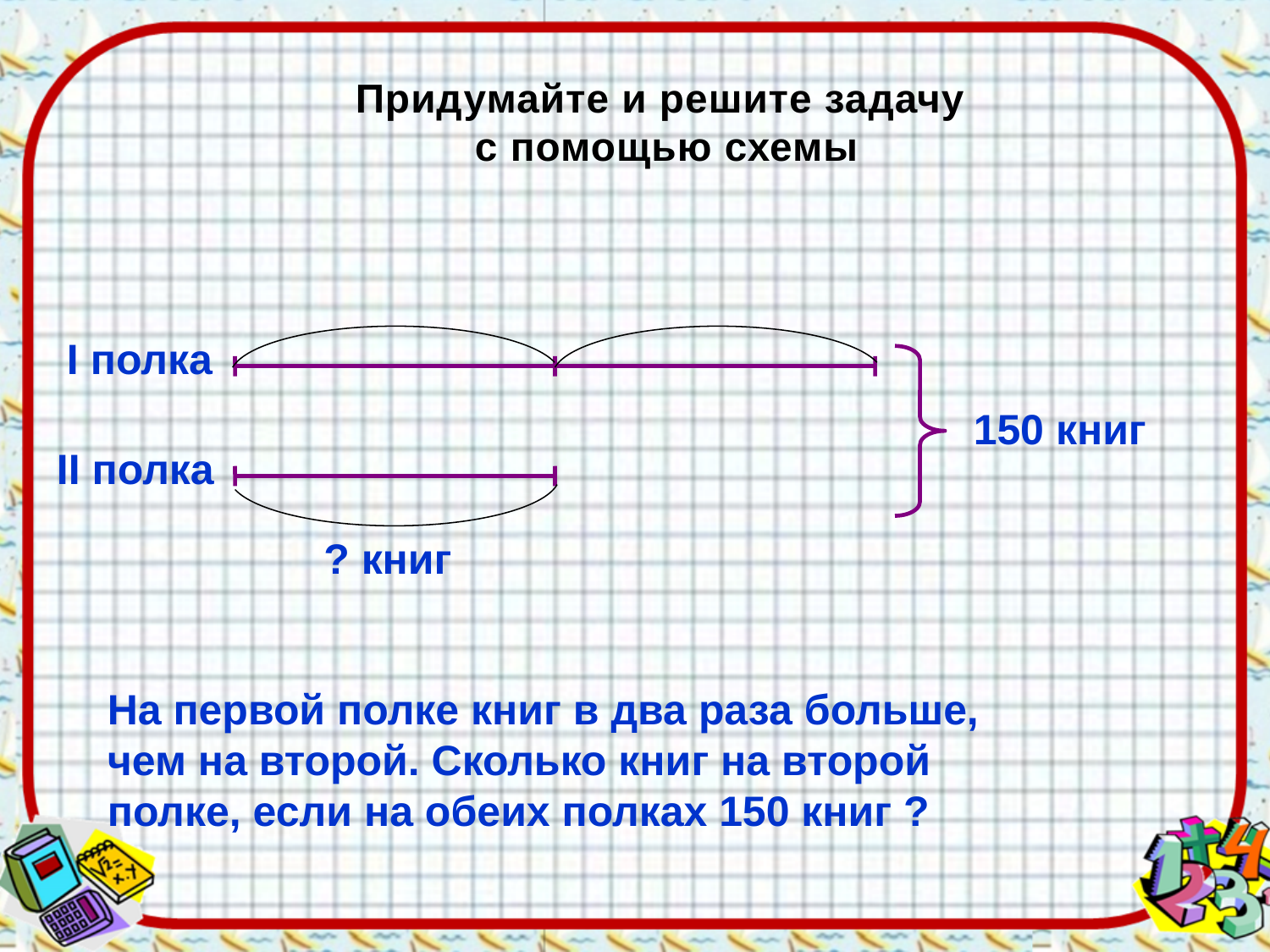

# Придумайте и решите задачу с помощью схемы
I полка

150 книг
II полка

? книг

На первой полке книг в два раза больше, чем на второй. Сколько книг на второй полке, если на обеих полках 150 книг ?